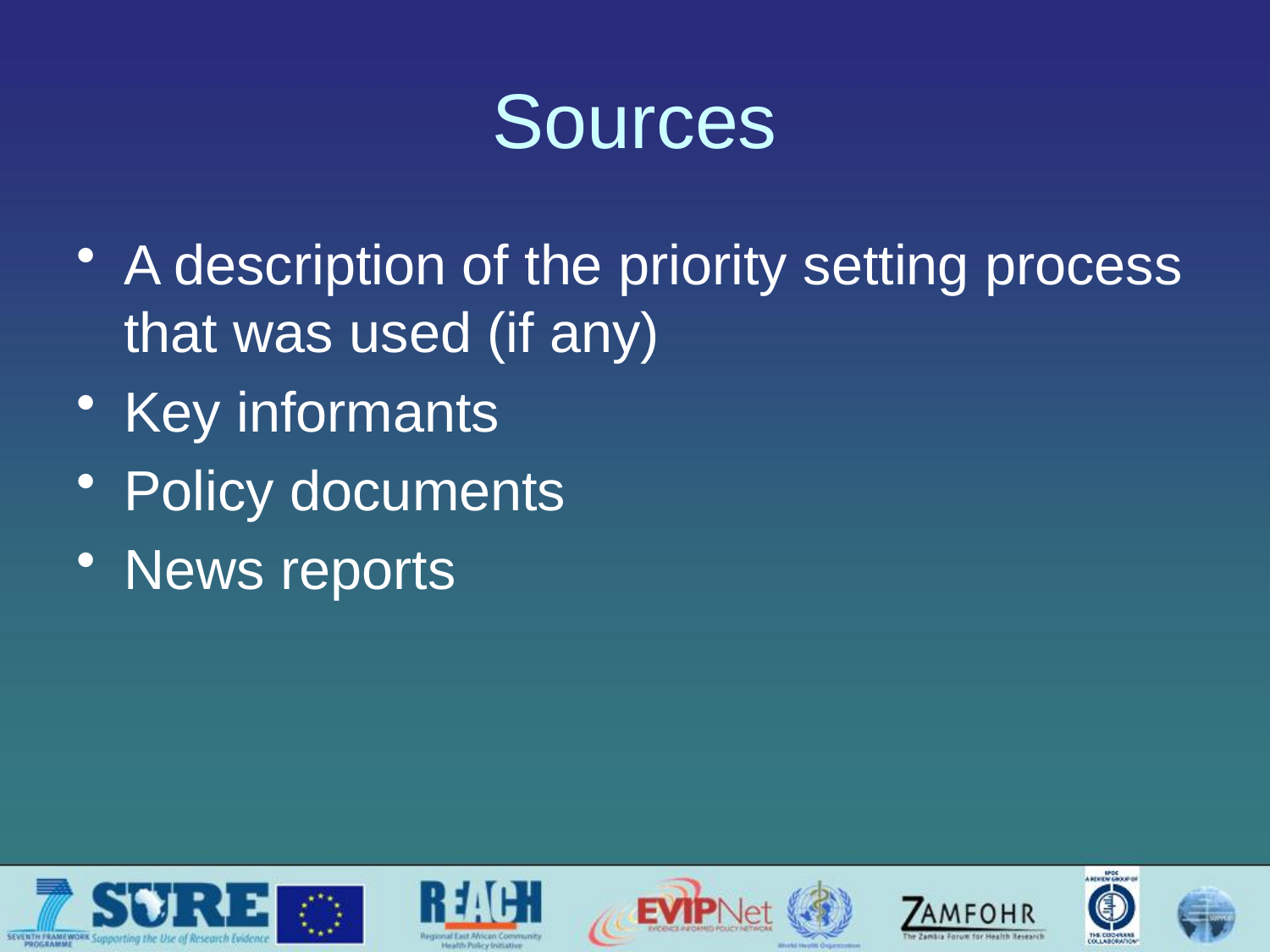

# Sources
A description of the priority setting process that was used (if any)
Key informants
Policy documents
News reports